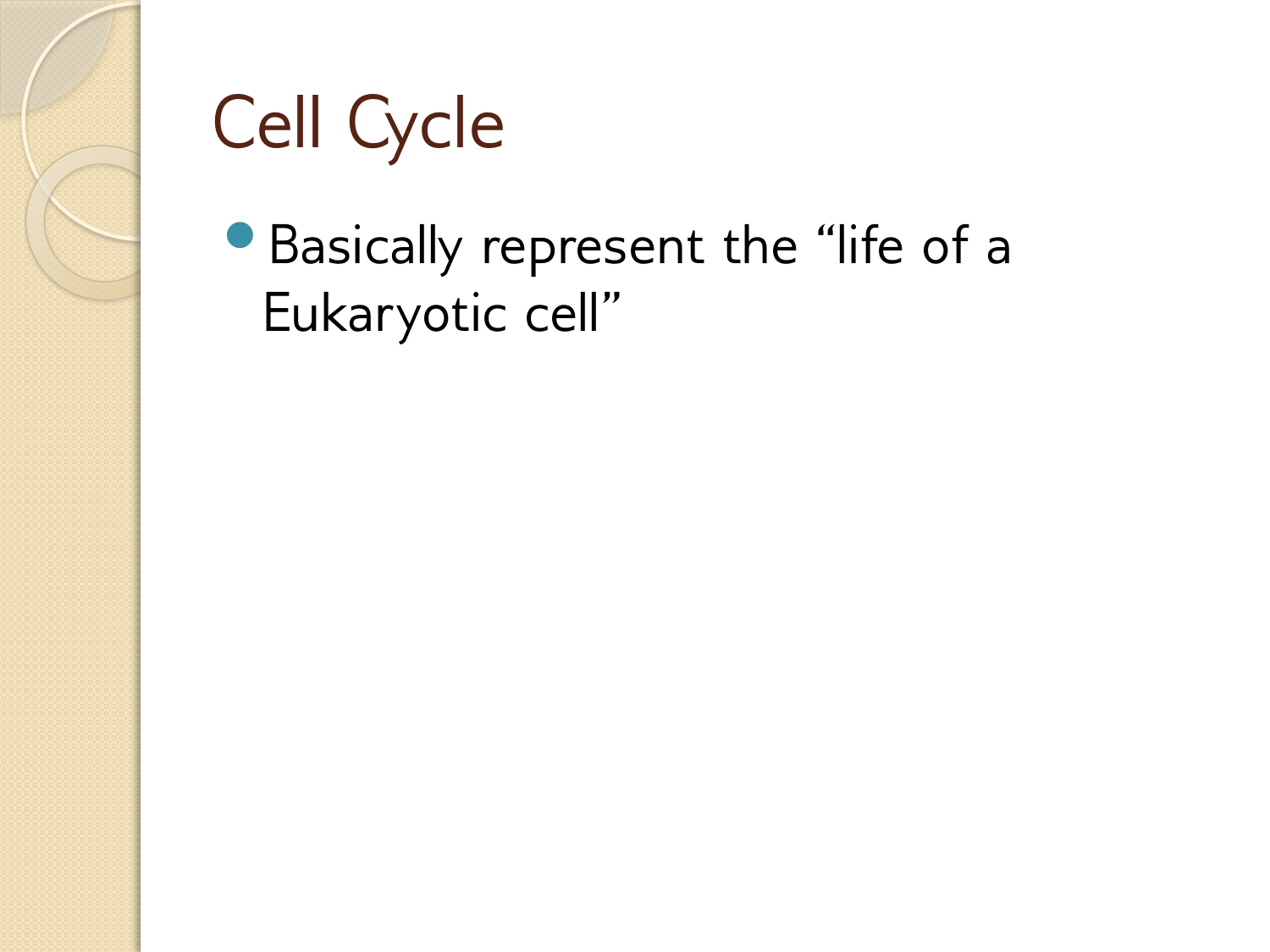

# Cell Cycle
Basically represent the “life of a Eukaryotic cell”